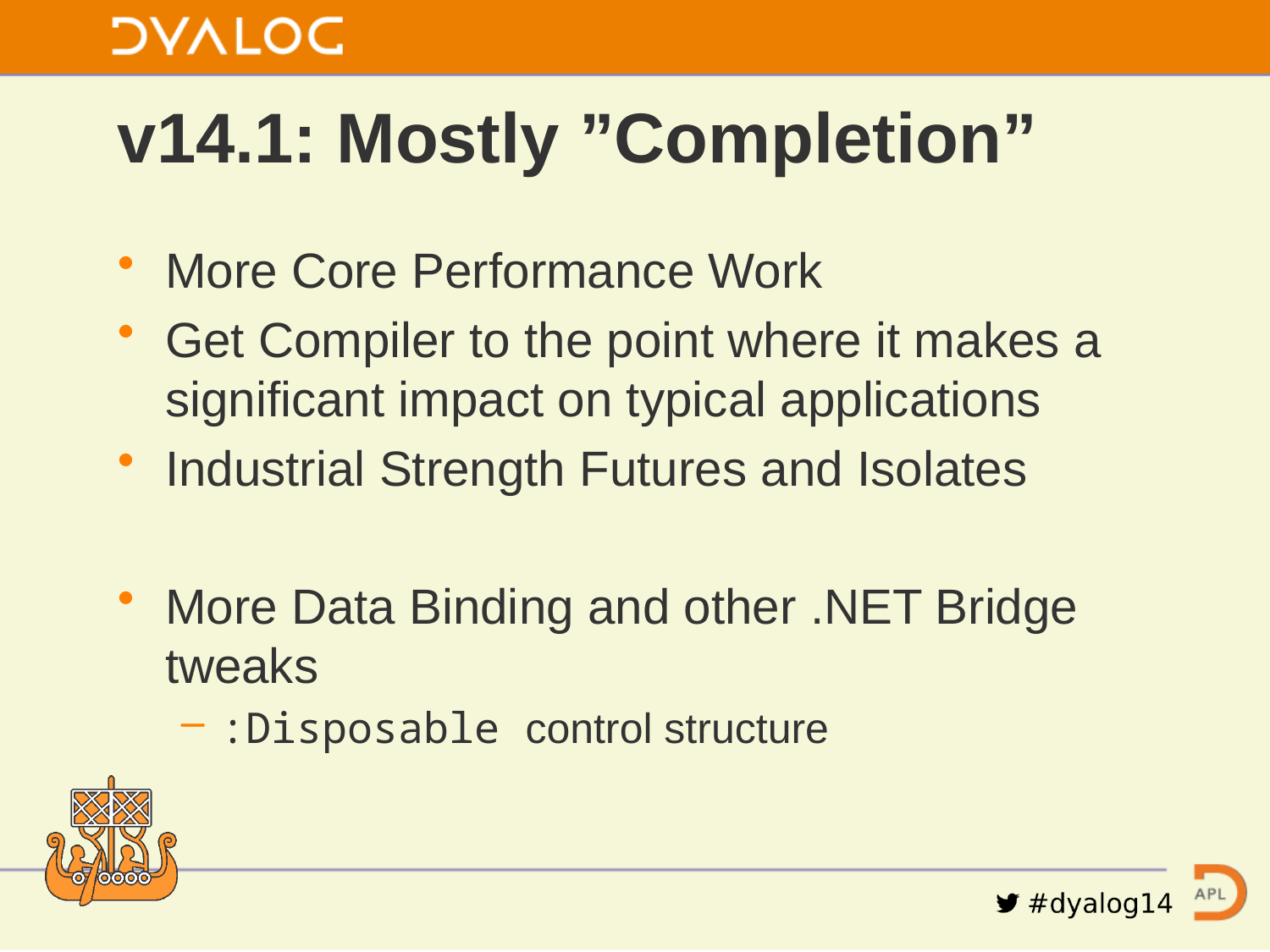

# v14.1: Mostly ”Completion”
More Core Performance Work
Get Compiler to the point where it makes a significant impact on typical applications
Industrial Strength Futures and Isolates

More Data Binding and other .NET Bridge tweaks
:Disposable control structure